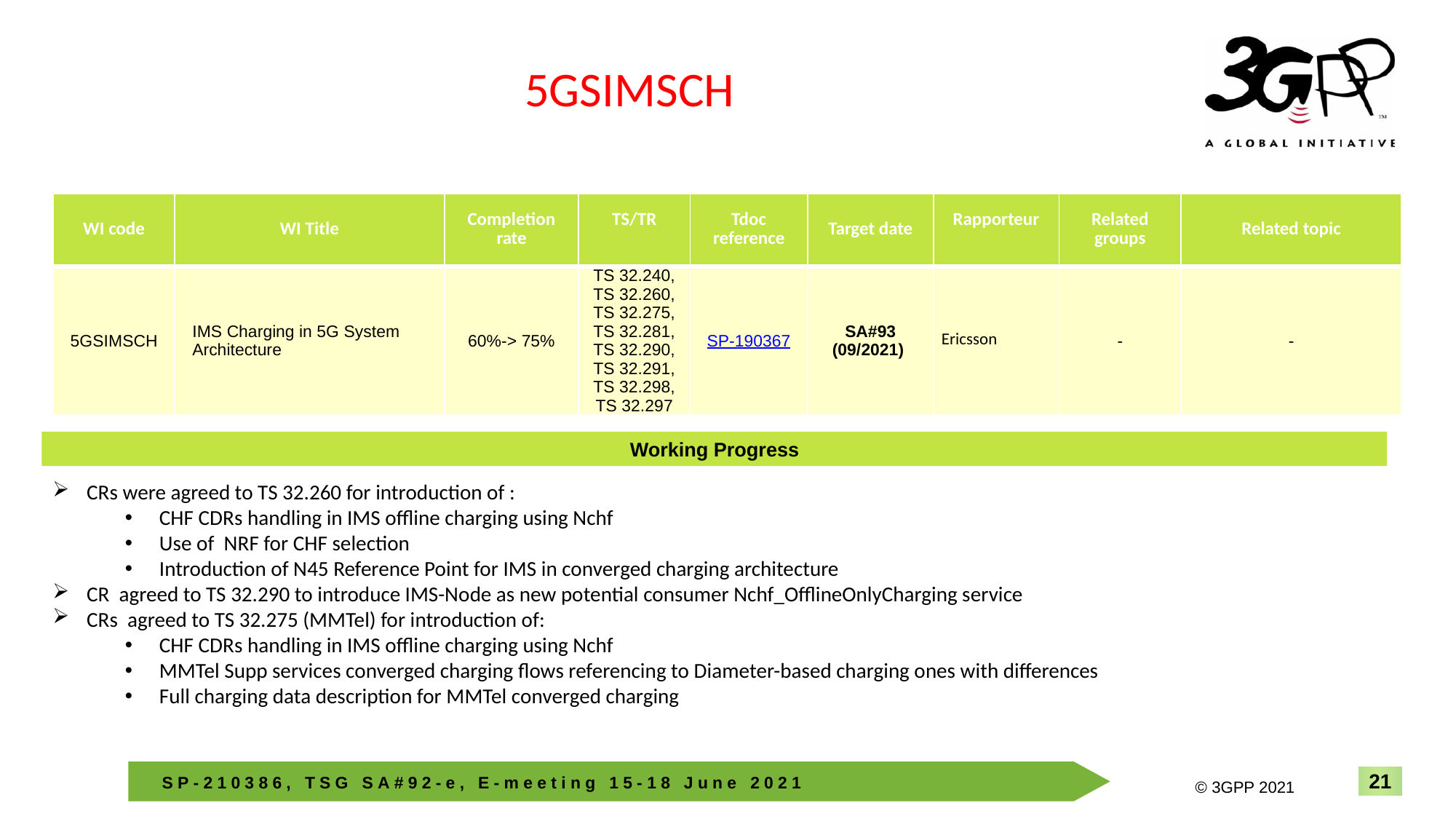

5GSIMSCH
| WI code | WI Title | Completion rate | TS/TR | Tdoc reference | Target date | Rapporteur | Related groups | Related topic |
| --- | --- | --- | --- | --- | --- | --- | --- | --- |
| 5GSIMSCH | IMS Charging in 5G System Architecture | 60%-> 75% | TS 32.240, TS 32.260, TS 32.275, TS 32.281, TS 32.290, TS 32.291, TS 32.298, TS 32.297 | SP-190367 | SA#93 (09/2021) | Ericsson | - | - |
Working Progress
CRs were agreed to TS 32.260 for introduction of :
CHF CDRs handling in IMS offline charging using Nchf
Use of  NRF for CHF selection
Introduction of N45 Reference Point for IMS in converged charging architecture
CR  agreed to TS 32.290 to introduce IMS-Node as new potential consumer Nchf_OfflineOnlyCharging service
CRs  agreed to TS 32.275 (MMTel) for introduction of:
CHF CDRs handling in IMS offline charging using Nchf
MMTel Supp services converged charging flows referencing to Diameter-based charging ones with differences
Full charging data description for MMTel converged charging